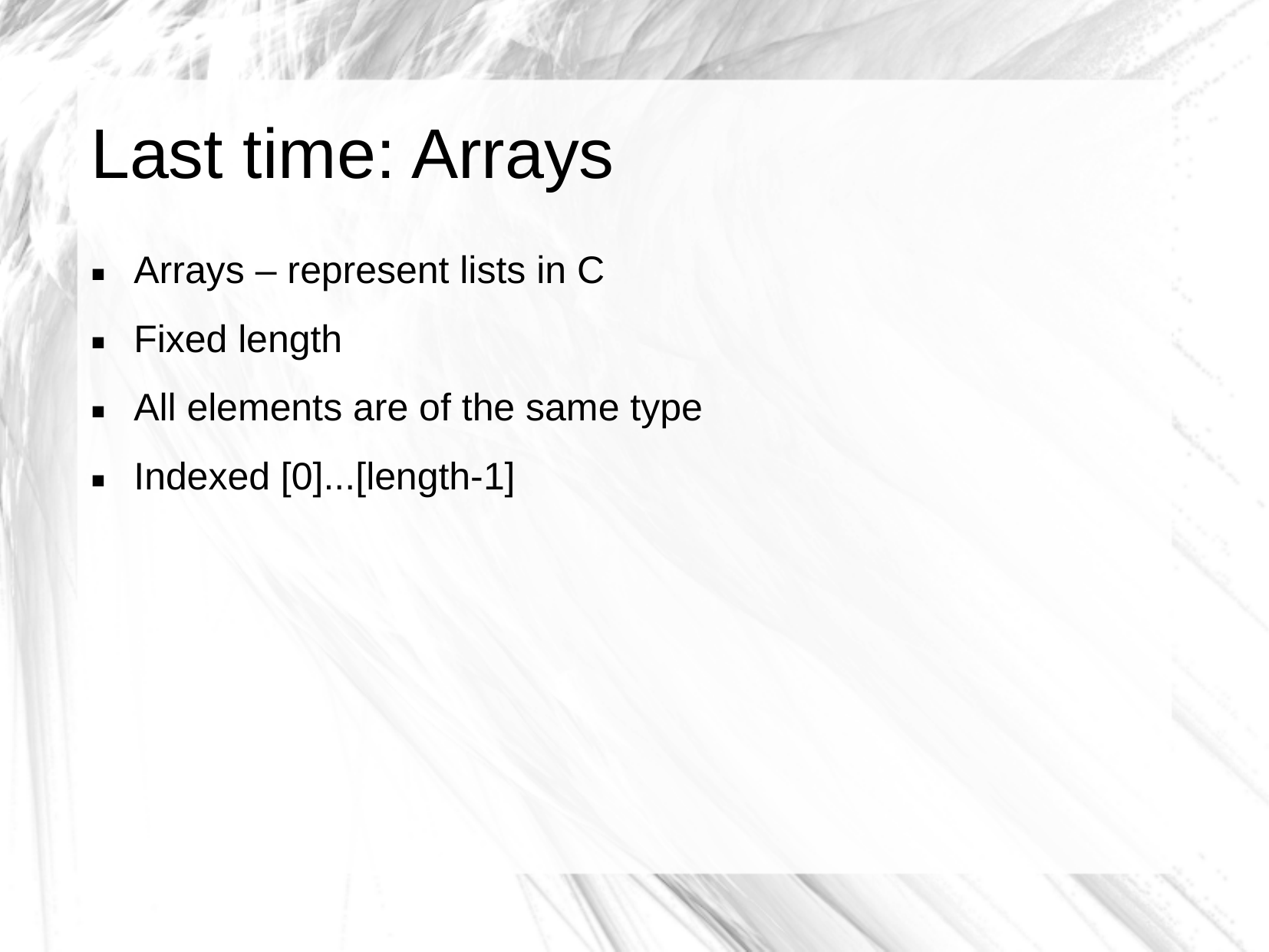

Last time: Arrays
Arrays – represent lists in C
Fixed length
All elements are of the same type
Indexed [0]...[length-1]